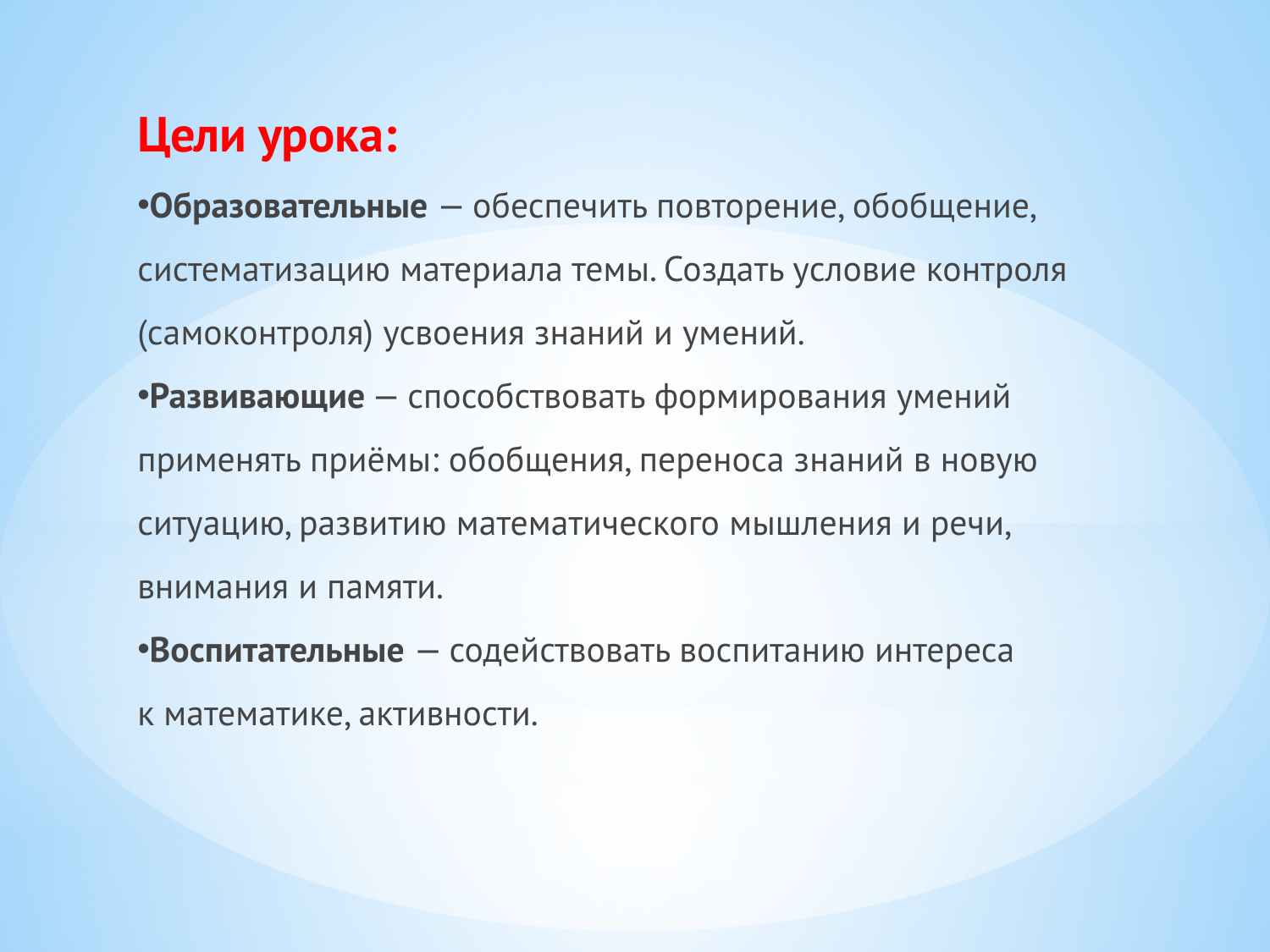

Цели урока:
Образовательные — обеспечить повторение, обобщение, систематизацию материала темы. Создать условие контроля (самоконтроля) усвоения знаний и умений.
Развивающие — способствовать формирования умений применять приёмы: обобщения, переноса знаний в новую ситуацию, развитию математического мышления и речи, внимания и памяти.
Воспитательные — содействовать воспитанию интереса к математике, активности.